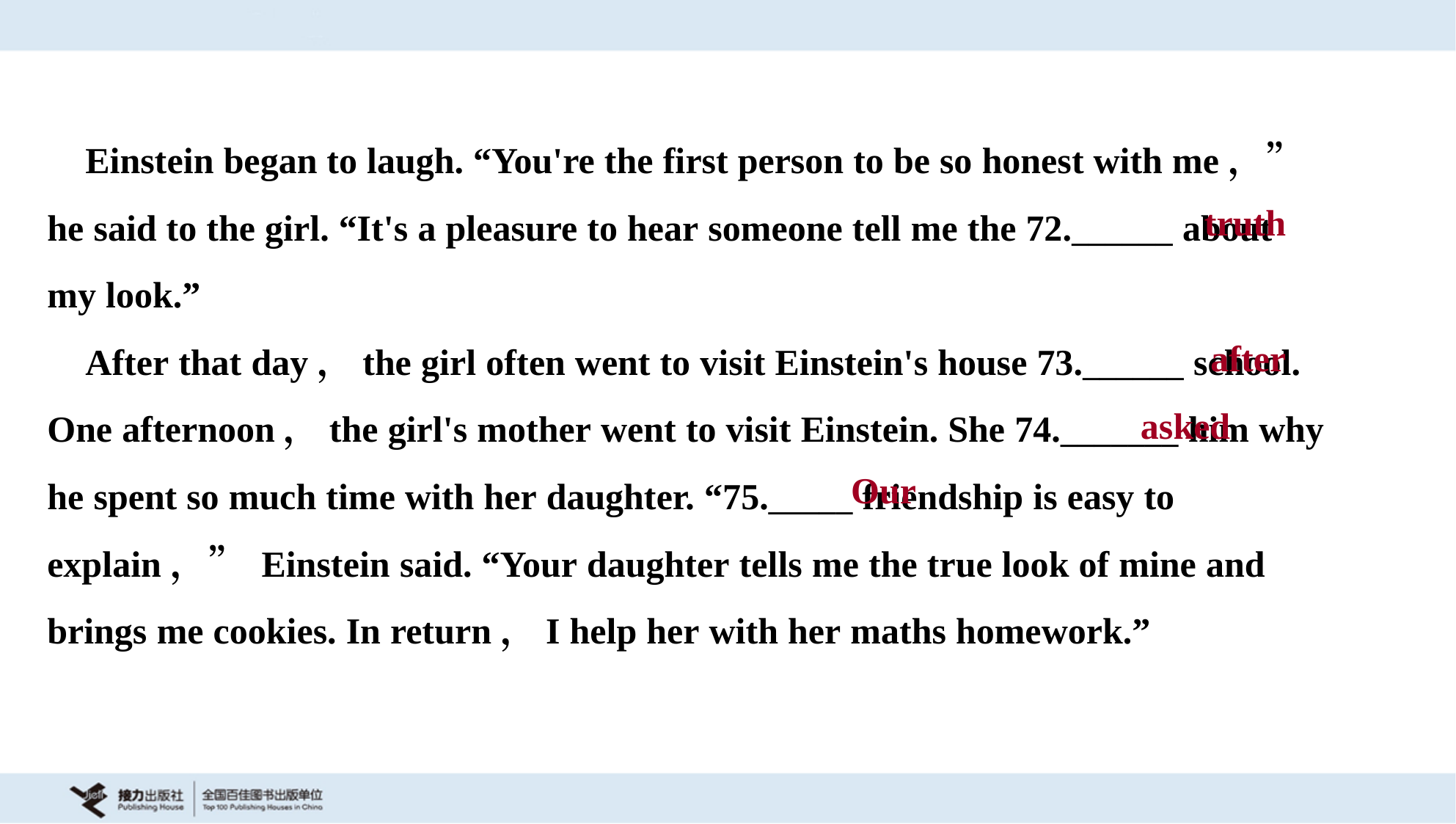

Einstein began to laugh. “You're the first person to be so honest with me，”
he said to the girl. “It's a pleasure to hear someone tell me the 72.______ about
my look.”
    After that day，the girl often went to visit Einstein's house 73.______ school.
One afternoon，the girl's mother went to visit Einstein. She 74._______ him why
he spent so much time with her daughter. “75._____ friendship is easy to
explain，” Einstein said. “Your daughter tells me the true look of mine and
brings me cookies. In return，I help her with her maths homework.”
truth
after
asked
Our